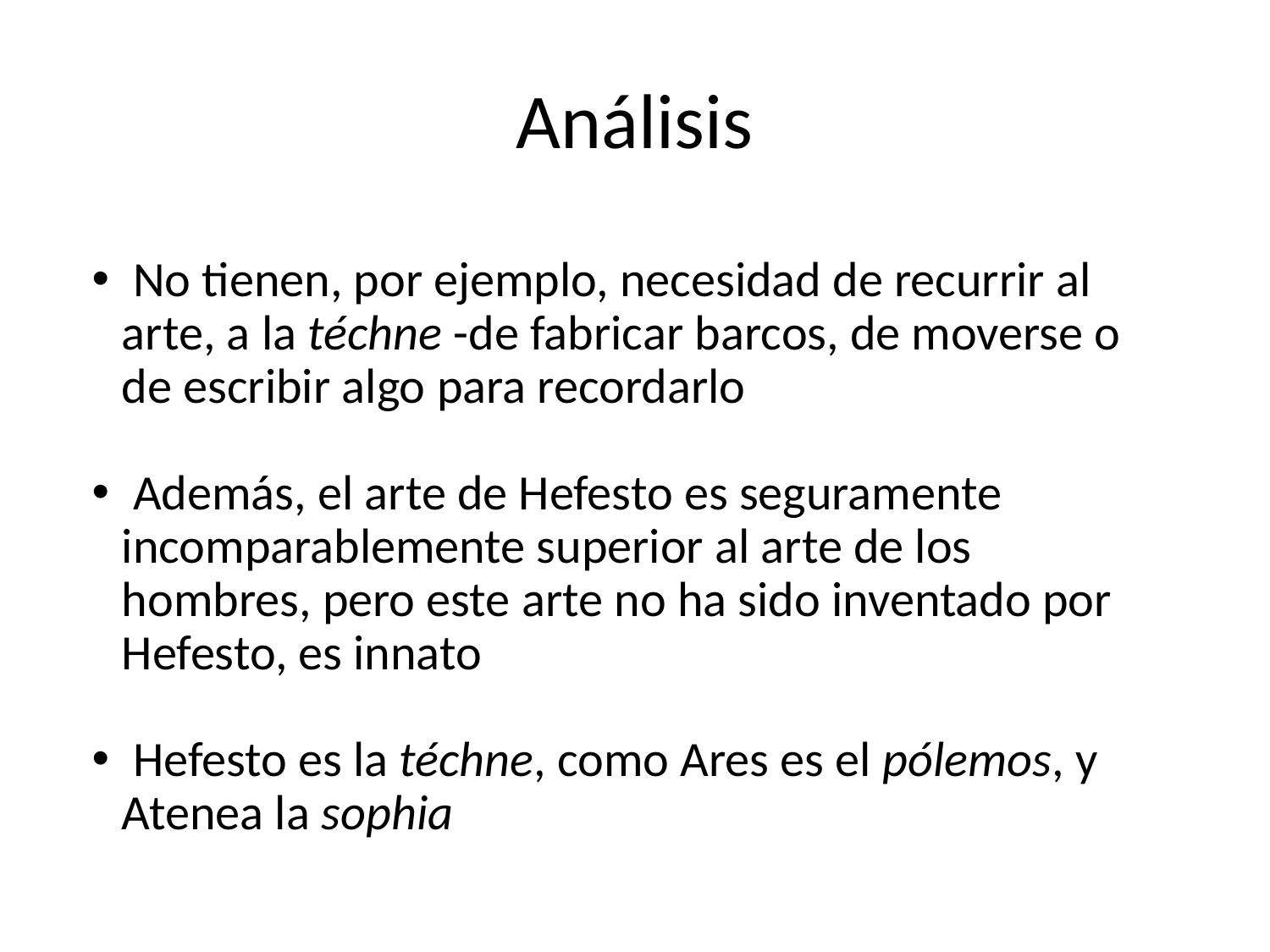

# Análisis
 No tienen, por ejemplo, necesidad de recurrir al arte, a la téchne -de fabricar barcos, de moverse o de escribir algo para recordarlo

 Además, el arte de Hefesto es seguramente incomparablemente superior al arte de los hombres, pero este arte no ha sido inventado por Hefesto, es innato

 Hefesto es la téchne, como Ares es el pólemos, y Atenea la sophia